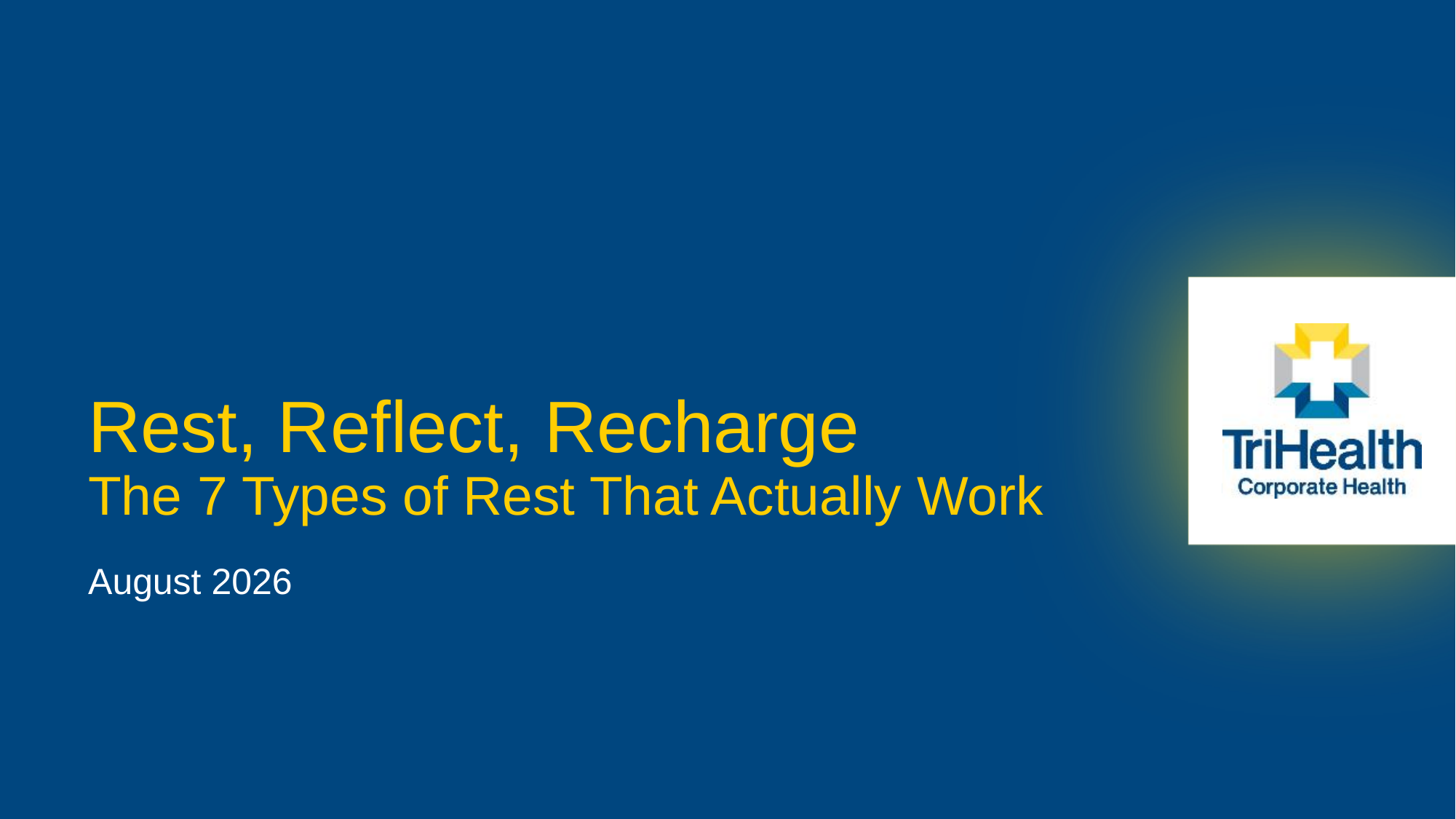

# Rest, Reflect, Recharge The 7 Types of Rest That Actually Work
August 2026